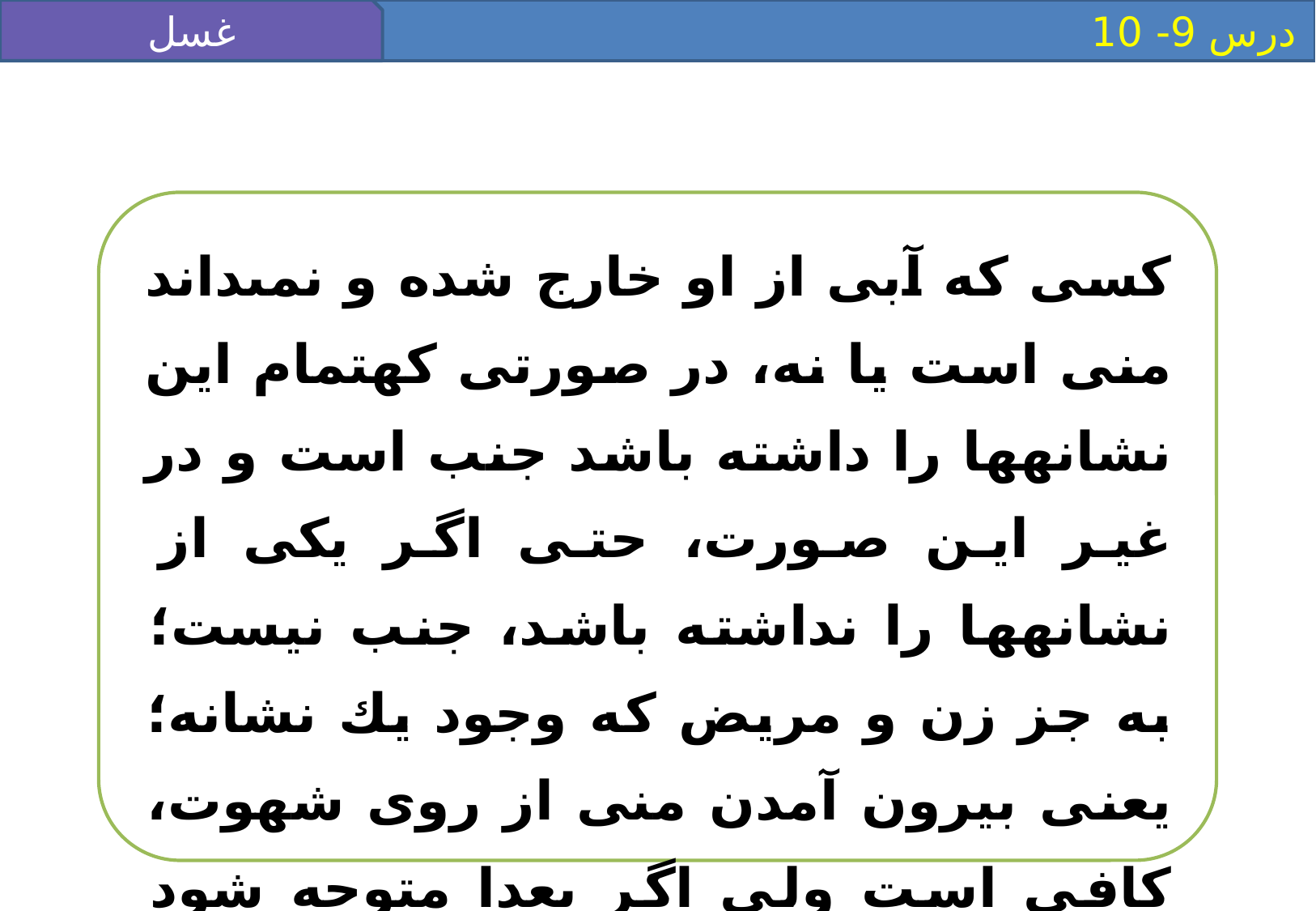

غسل
 درس 9- 10

كسى كه آبى از او خارج شده و نمى‏داند منى است يا نه، در صورتى كه‏تمام اين نشانه‏ها را داشته باشد جنب است و در غير اين صورت، حتى اگر يكى از نشانه‏ها را نداشته باشد، جنب نيست؛ به جز زن و مريض كه وجود يك نشانه؛ يعنى بيرون آمدن منى از روى شهوت، كافى است ولى اگر بعدا متوجه شود جنب بوده، نمازهايى كه با آن حال خوانده است، باطل است.